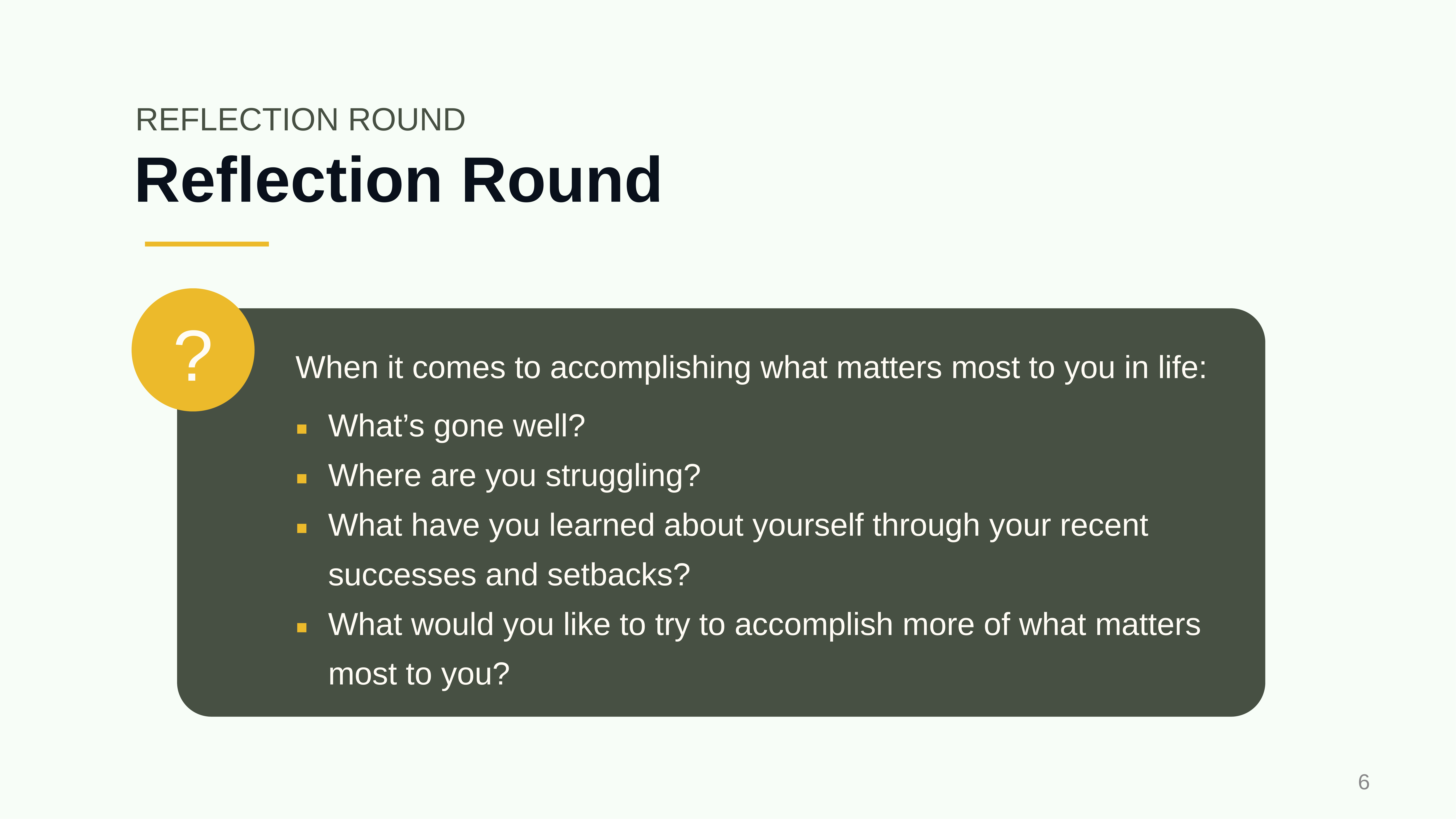

REFLECTION ROUND
# Reflection Round

?

When it comes to accomplishing what matters most to you in life:
What’s gone well?
Where are you struggling?
What have you learned about yourself through your recent successes and setbacks?
What would you like to try to accomplish more of what matters most to you?
6